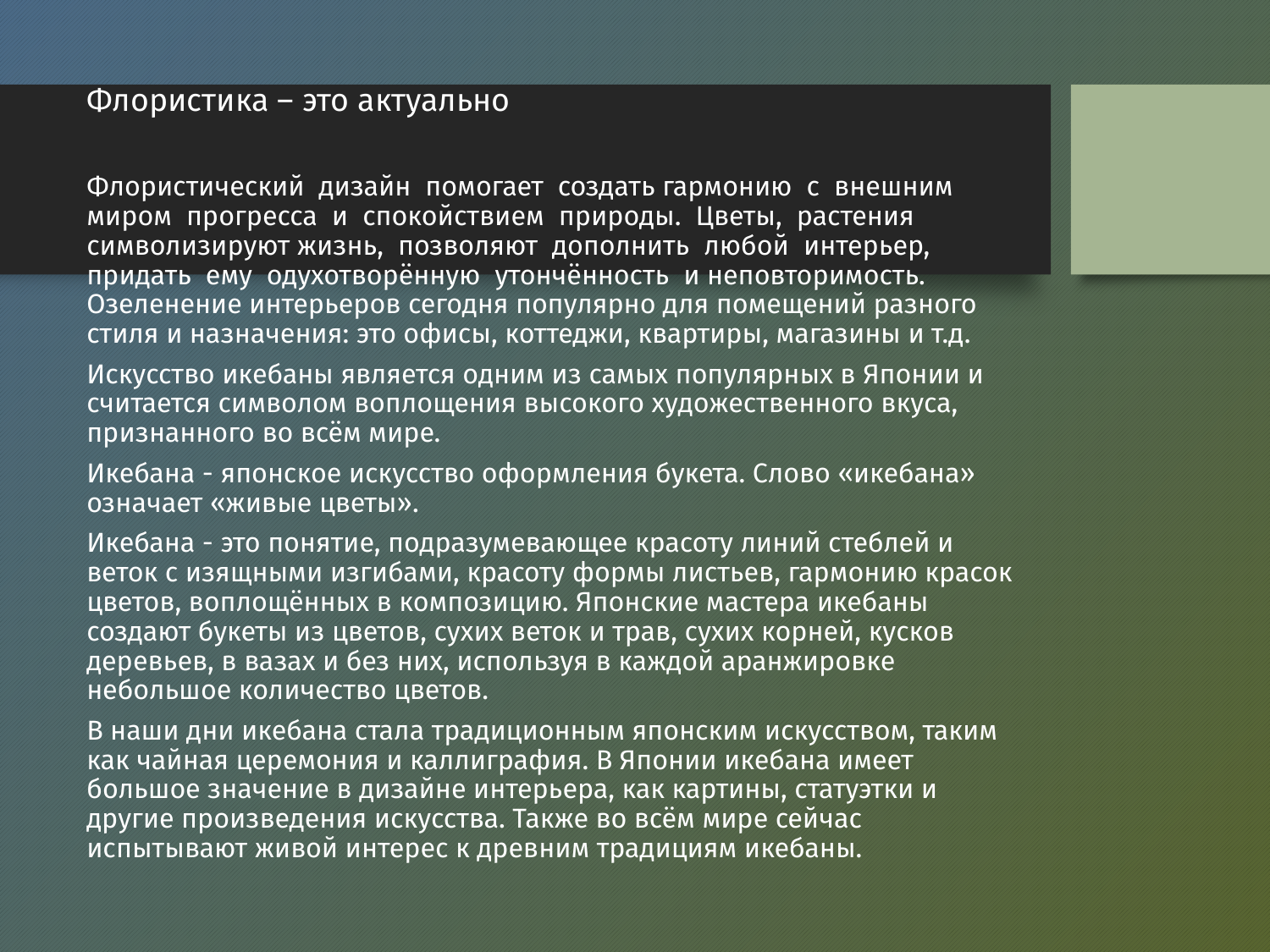

# Флористика – это актуально
Флористический  дизайн  помогает  создать гармонию  с  внешним  миром  прогресса  и  спокойствием  природы.  Цветы,  растения  символизируют жизнь,  позволяют  дополнить  любой  интерьер,  придать  ему  одухотворённую  утончённость  и неповторимость. Озеленение интерьеров сегодня популярно для помещений разного стиля и назначения: это офисы, коттеджи, квартиры, магазины и т.д.
Искусство икебаны является одним из самых популярных в Японии и считается символом воплощения высокого художественного вкуса, признанного во всём мире.
Икебана - японское искусство оформления букета. Слово «икебана» означает «живые цветы».
Икебана - это понятие, подразумевающее красоту линий стеблей и веток с изящными изгибами, красоту формы листьев, гармонию красок цветов, воплощённых в композицию. Японские мастера икебаны создают букеты из цветов, сухих веток и трав, сухих корней, кусков деревьев, в вазах и без них, используя в каждой аранжировке небольшое количество цветов.
В наши дни икебана стала традиционным японским искусством, таким как чайная церемония и каллиграфия. В Японии икебана имеет большое значение в дизайне интерьера, как картины, статуэтки и другие произведения искусства. Также во всём мире сейчас испытывают живой интерес к древним традициям икебаны.